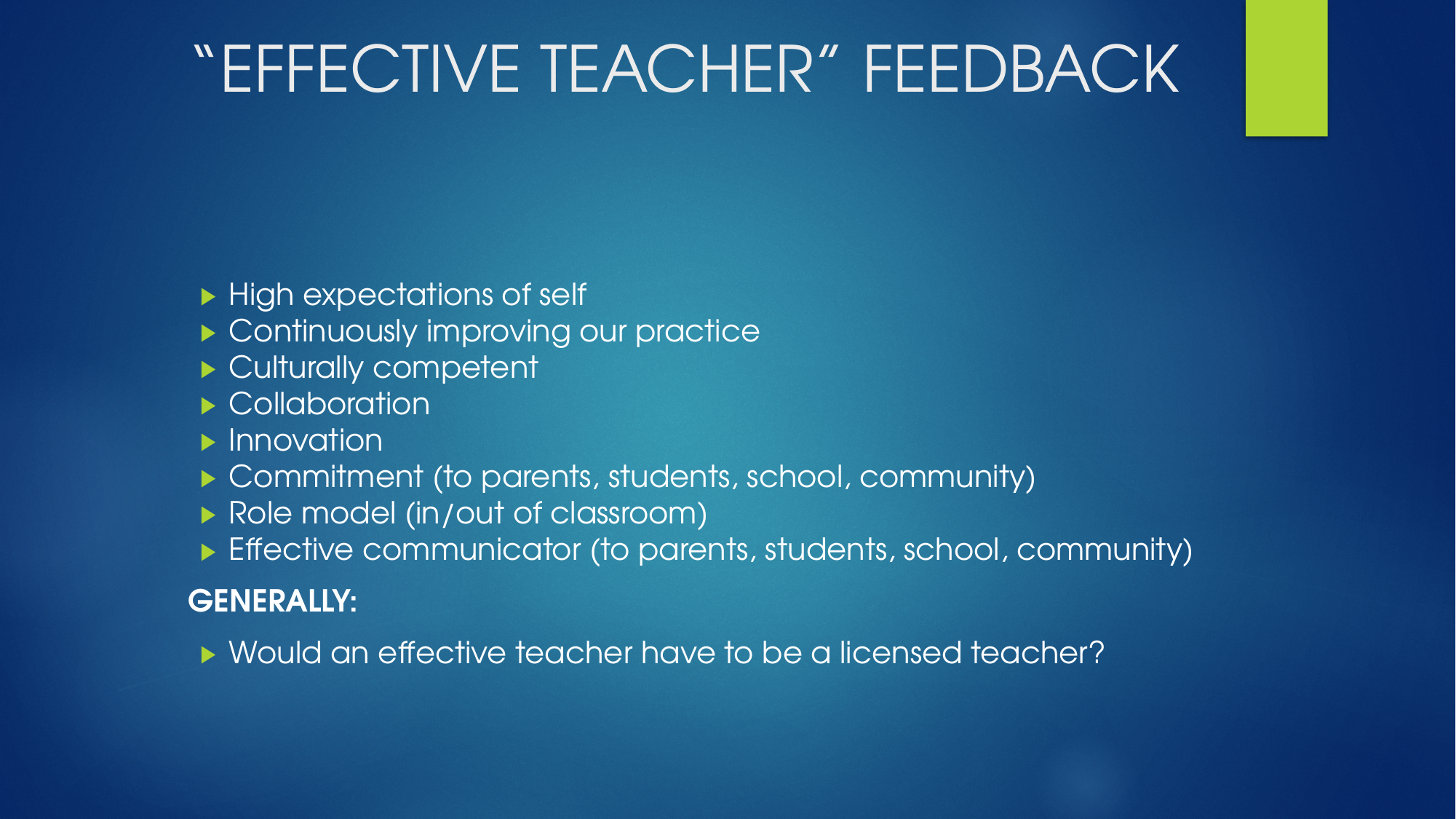

# “EFFECTIVE TEACHER” FEEDBACK
High expectations of self
Continuously improving our practice
Culturally competent
Collaboration
Innovation
Commitment (to parents, students, school, community)
Role model (in/out of classroom)
Effective communicator (to parents, students, school, community)
GENERALLY:
Would an effective teacher have to be a licensed teacher?